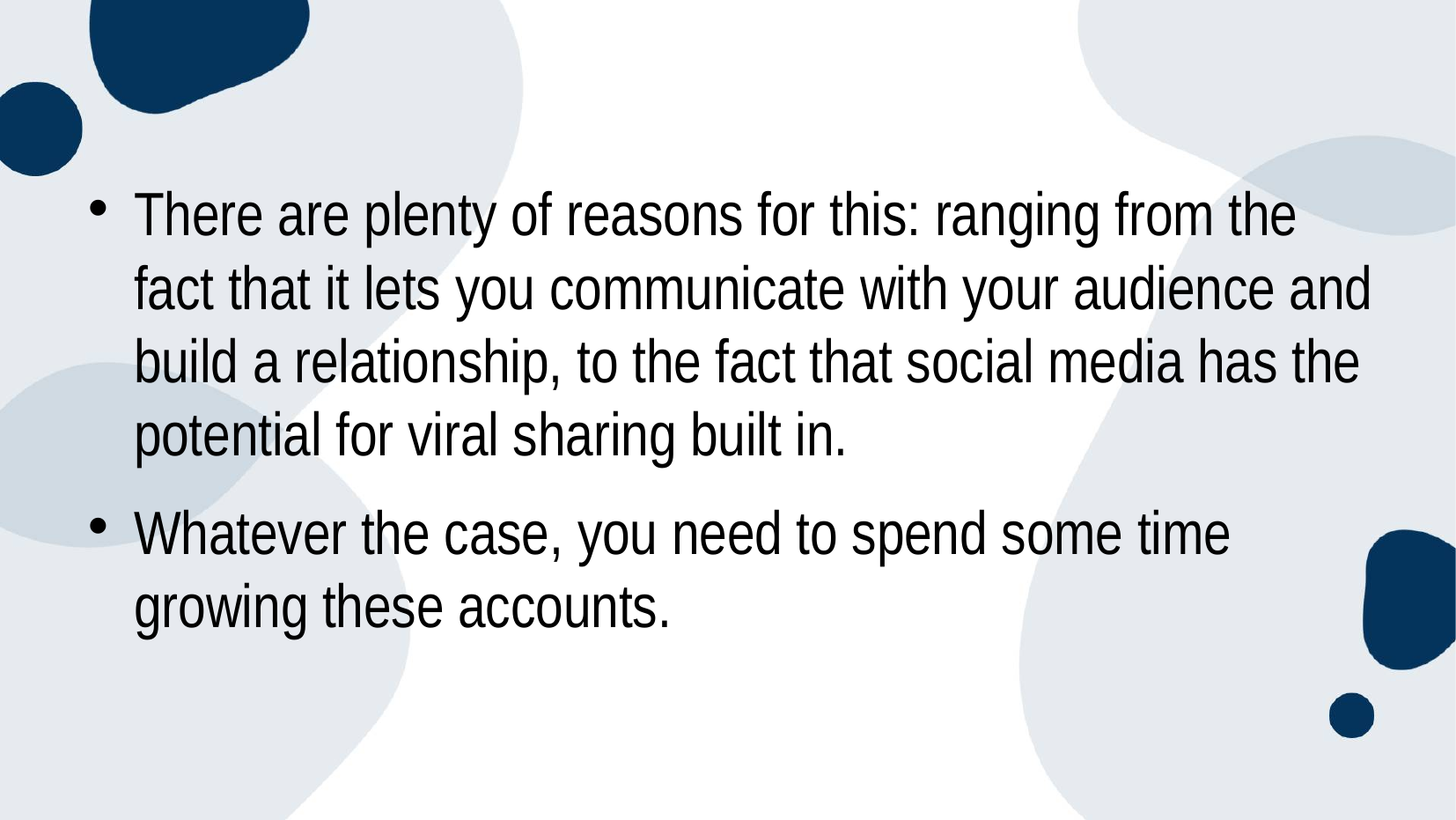

There are plenty of reasons for this: ranging from the fact that it lets you communicate with your audience and build a relationship, to the fact that social media has the potential for viral sharing built in.
Whatever the case, you need to spend some time growing these accounts.